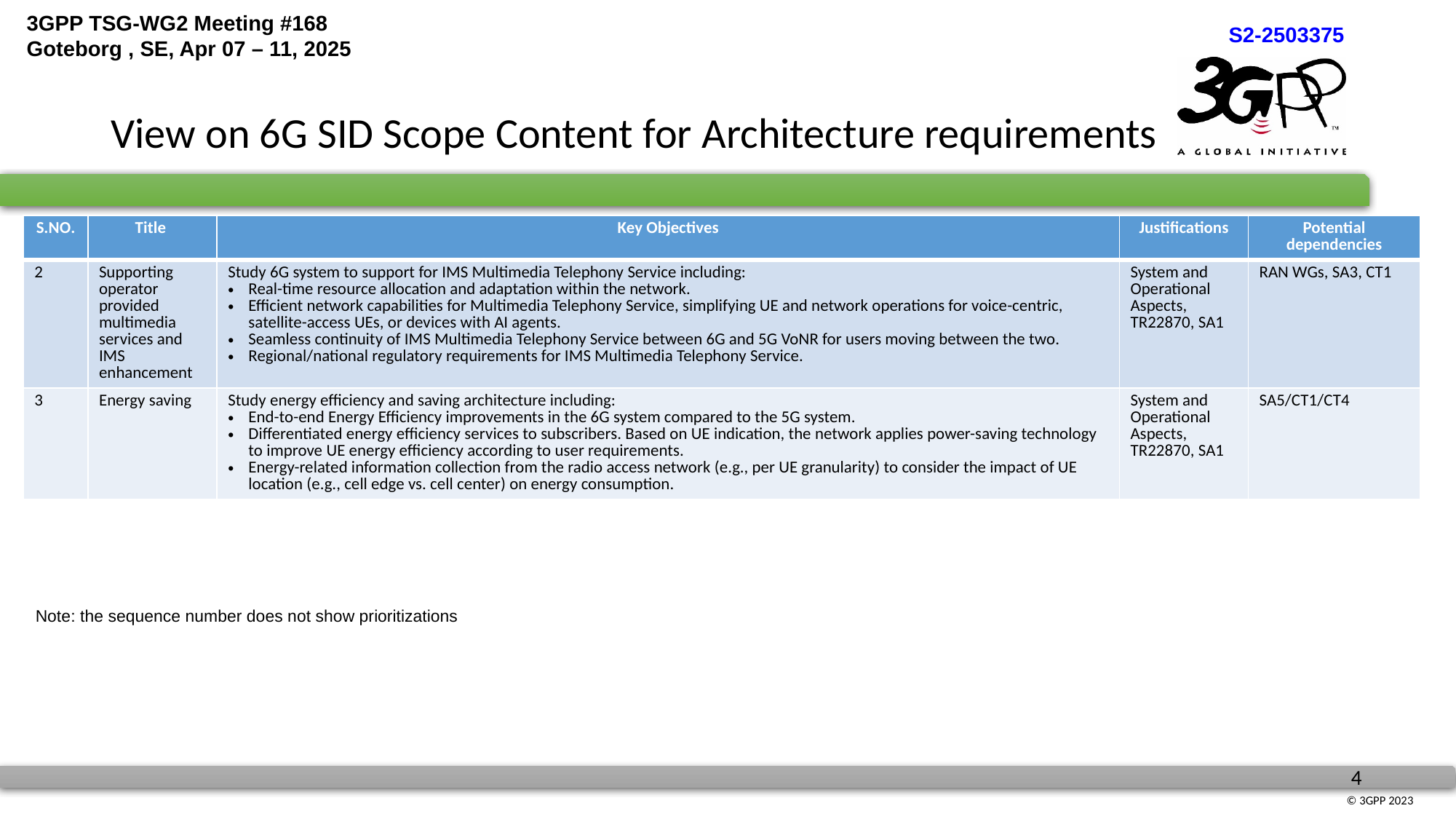

# View on 6G SID Scope Content for Architecture requirements
| S.NO. | Title | Key Objectives | Justifications | Potential dependencies |
| --- | --- | --- | --- | --- |
| 2 | Supporting operator provided multimedia services and IMS enhancement | Study 6G system to support for IMS Multimedia Telephony Service including: Real-time resource allocation and adaptation within the network. Efficient network capabilities for Multimedia Telephony Service, simplifying UE and network operations for voice-centric, satellite-access UEs, or devices with AI agents. Seamless continuity of IMS Multimedia Telephony Service between 6G and 5G VoNR for users moving between the two. Regional/national regulatory requirements for IMS Multimedia Telephony Service. | System and Operational Aspects, TR22870, SA1 | RAN WGs, SA3, CT1 |
| 3 | Energy saving | Study energy efficiency and saving architecture including: End-to-end Energy Efficiency improvements in the 6G system compared to the 5G system. Differentiated energy efficiency services to subscribers. Based on UE indication, the network applies power-saving technology to improve UE energy efficiency according to user requirements. Energy-related information collection from the radio access network (e.g., per UE granularity) to consider the impact of UE location (e.g., cell edge vs. cell center) on energy consumption. | System and Operational Aspects, TR22870, SA1 | SA5/CT1/CT4 |
Note: the sequence number does not show prioritizations